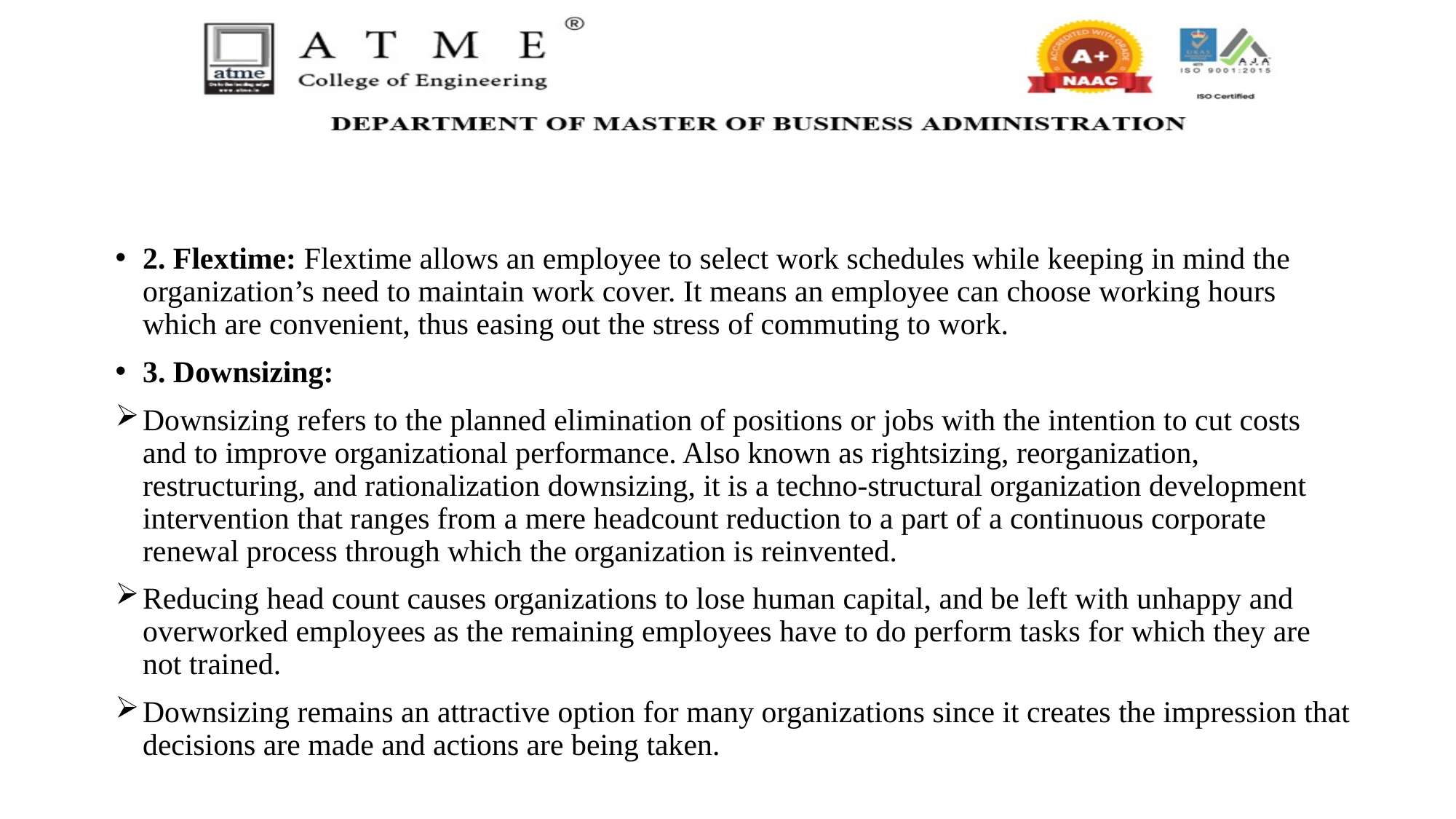

2. Flextime: Flextime allows an employee to select work schedules while keeping in mind the organization’s need to maintain work cover. It means an employee can choose working hours which are convenient, thus easing out the stress of commuting to work.
3. Downsizing:
Downsizing refers to the planned elimination of positions or jobs with the intention to cut costs and to improve organizational performance. Also known as rightsizing, reorganization, restructuring, and rationalization downsizing, it is a techno-structural organization development intervention that ranges from a mere headcount reduction to a part of a continuous corporate renewal process through which the organization is reinvented.
Reducing head count causes organizations to lose human capital, and be left with unhappy and overworked employees as the remaining employees have to do perform tasks for which they are not trained.
Downsizing remains an attractive option for many organizations since it creates the impression that decisions are made and actions are being taken.